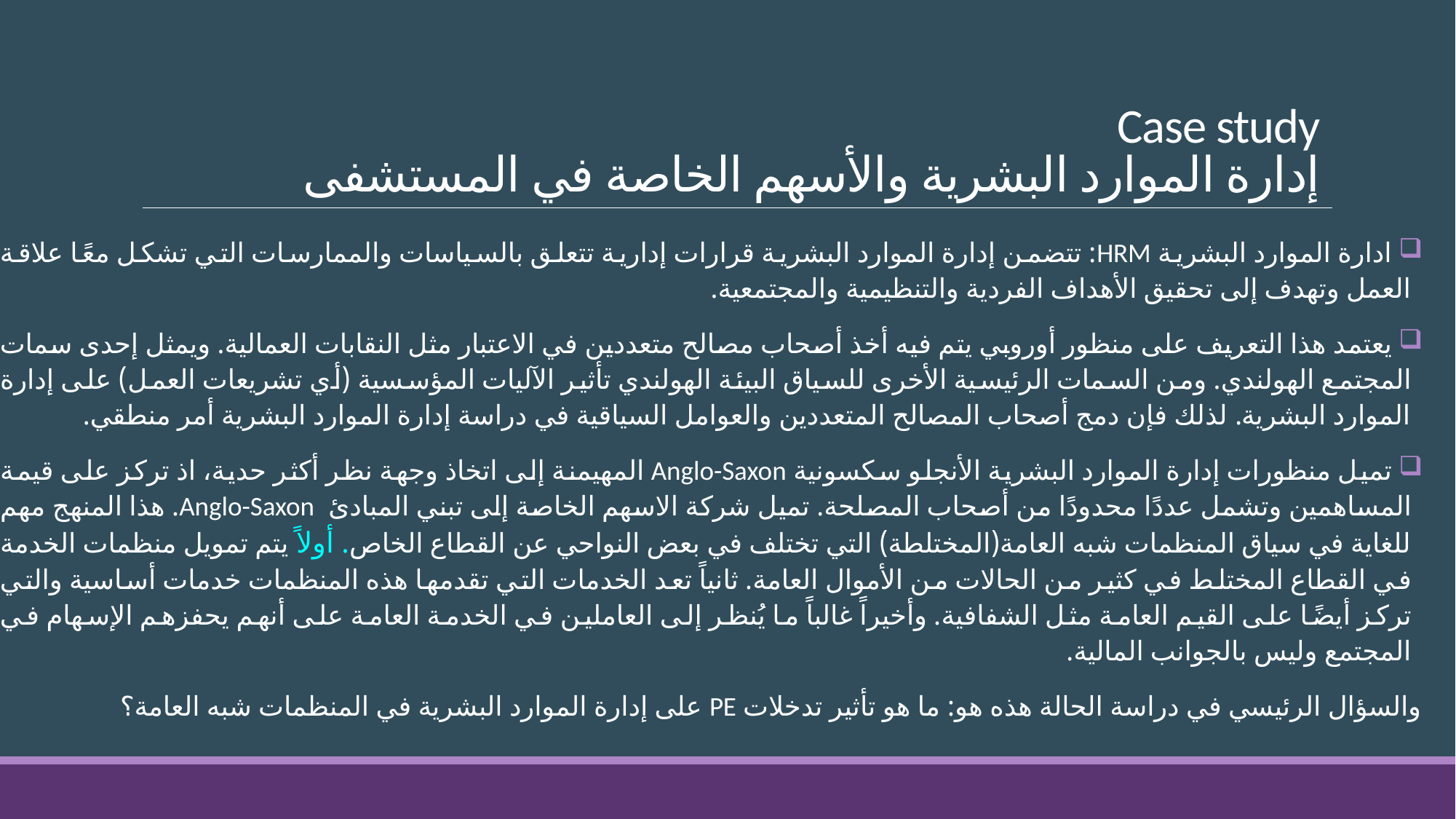

# Case study إدارة الموارد البشرية والأسهم الخاصة في المستشفى
 ادارة الموارد البشرية HRM: تتضمن إدارة الموارد البشرية قرارات إدارية تتعلق بالسياسات والممارسات التي تشكل معًا علاقة العمل وتهدف إلى تحقيق الأهداف الفردية والتنظيمية والمجتمعية.
 يعتمد هذا التعريف على منظور أوروبي يتم فيه أخذ أصحاب مصالح متعددين في الاعتبار مثل النقابات العمالية. ويمثل إحدى سمات المجتمع الهولندي. ومن السمات الرئيسية الأخرى للسياق البيئة الهولندي تأثير الآليات المؤسسية (أي تشريعات العمل) على إدارة الموارد البشرية. لذلك فإن دمج أصحاب المصالح المتعددين والعوامل السياقية في دراسة إدارة الموارد البشرية أمر منطقي.
 تميل منظورات إدارة الموارد البشرية الأنجلو سكسونية Anglo-Saxon المهيمنة إلى اتخاذ وجهة نظر أكثر حدية، اذ تركز على قيمة المساهمين وتشمل عددًا محدودًا من أصحاب المصلحة. تميل شركة الاسهم الخاصة إلى تبني المبادئ  Anglo-Saxon. هذا المنهج مهم للغاية في سياق المنظمات شبه العامة(المختلطة) التي تختلف في بعض النواحي عن القطاع الخاص. أولاً يتم تمويل منظمات الخدمة في القطاع المختلط في كثير من الحالات من الأموال العامة. ثانياً تعد الخدمات التي تقدمها هذه المنظمات خدمات أساسية والتي تركز أيضًا على القيم العامة مثل الشفافية. وأخيراً غالباً ما يُنظر إلى العاملين في الخدمة العامة على أنهم يحفزهم الإسهام في المجتمع وليس بالجوانب المالية.
والسؤال الرئيسي في دراسة الحالة هذه هو: ما هو تأثير تدخلات PE على إدارة الموارد البشرية في المنظمات شبه العامة؟